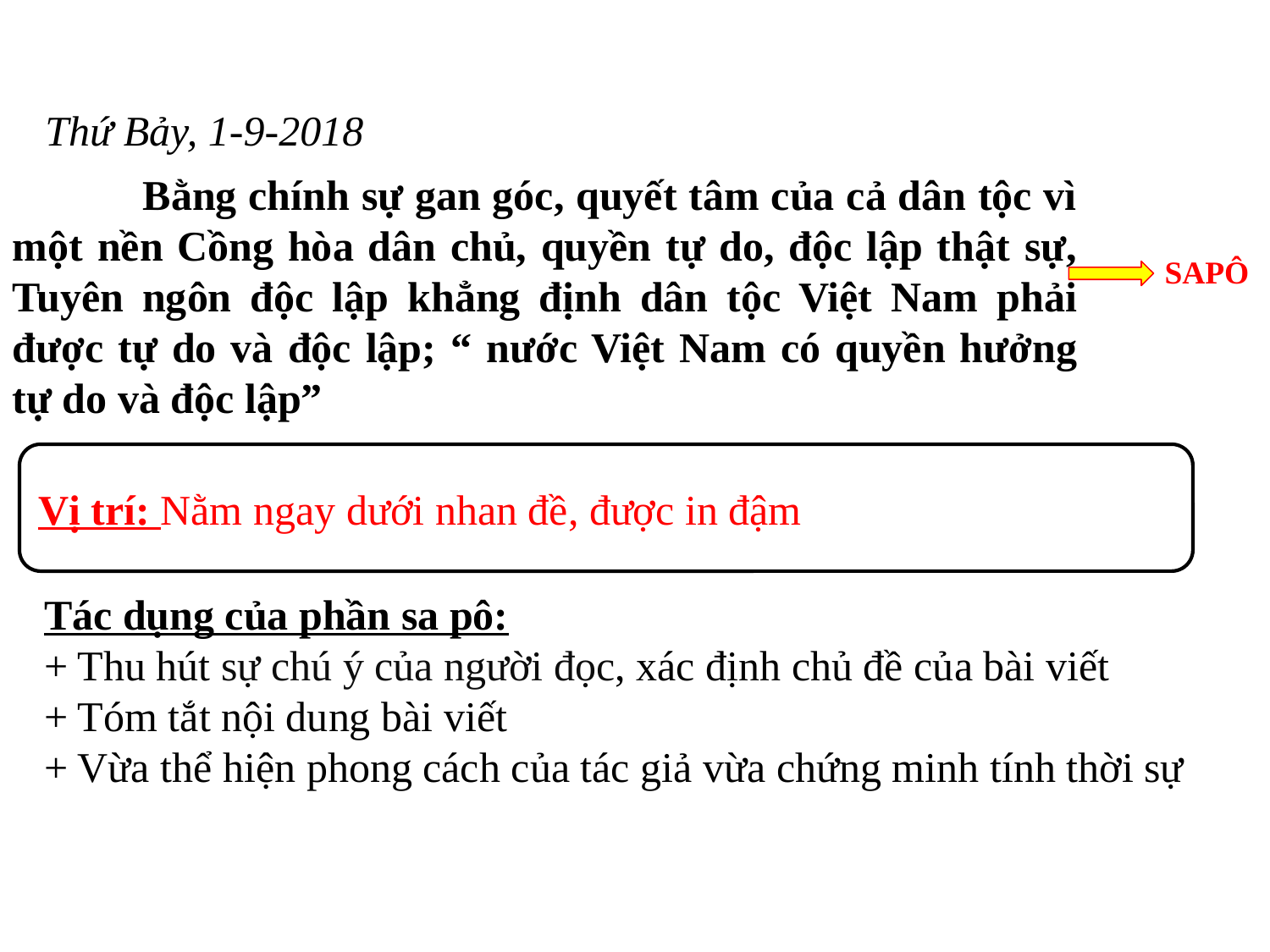

Thứ Bảy, 1-9-2018
   	Bằng chính sự gan góc, quyết tâm của cả dân tộc vì một nền Cồng hòa dân chủ, quyền tự do, độc lập thật sự, Tuyên ngôn độc lập khẳng định dân tộc Việt Nam phải được tự do và độc lập; “ nước Việt Nam có quyền hưởng tự do và độc lập”

SAPÔ

Vị trí: Nằm ngay dưới nhan đề, được in đậm
Tác dụng của phần sa pô:
+ Thu hút sự chú ý của người đọc, xác định chủ đề của bài viết
+ Tóm tắt nội dung bài viết
+ Vừa thể hiện phong cách của tác giả vừa chứng minh tính thời sự